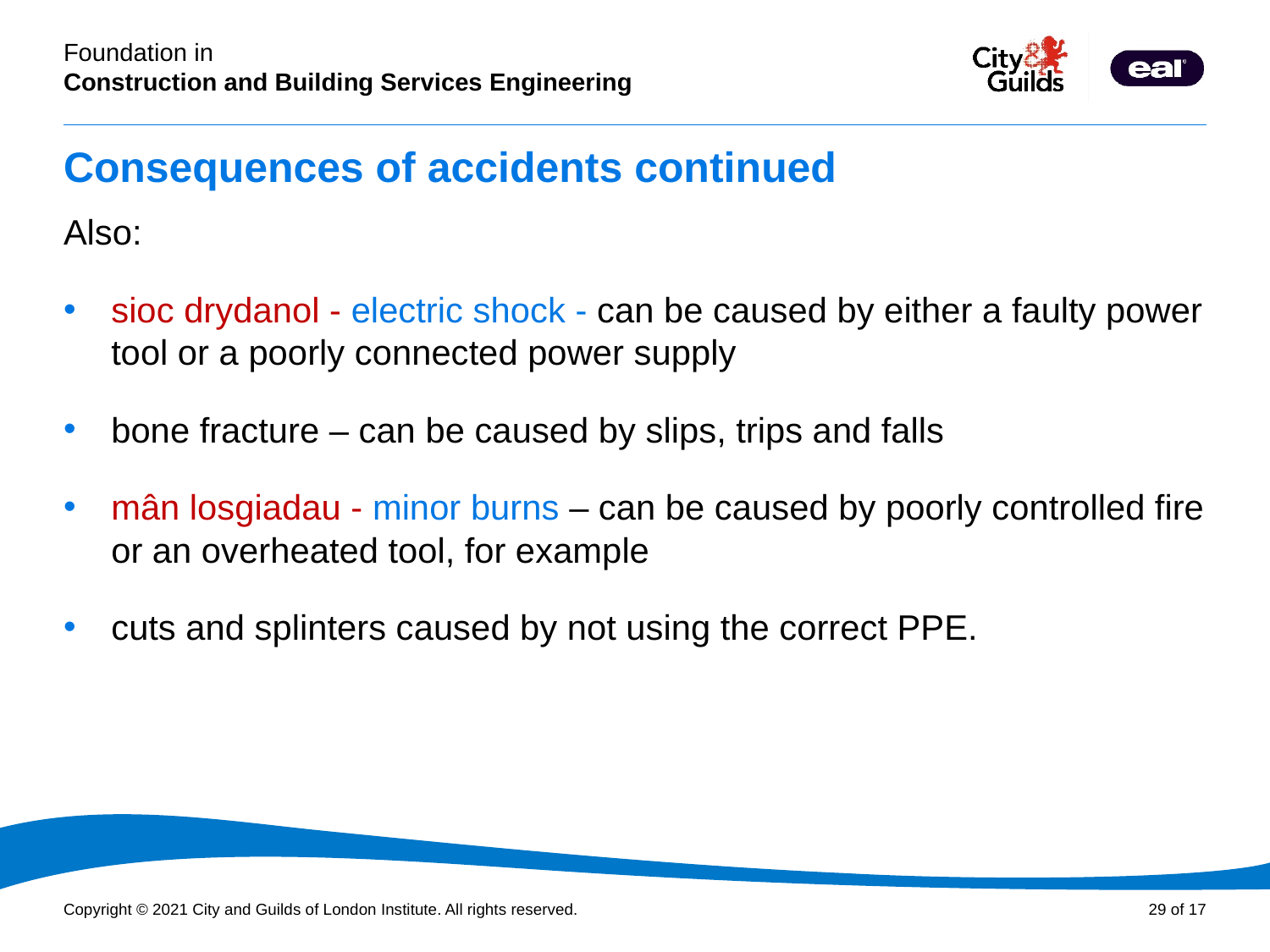

# Consequences of accidents continued
Also:
sioc drydanol - electric shock - can be caused by either a faulty power tool or a poorly connected power supply
bone fracture – can be caused by slips, trips and falls
mân losgiadau - minor burns – can be caused by poorly controlled fire or an overheated tool, for example
cuts and splinters caused by not using the correct PPE.